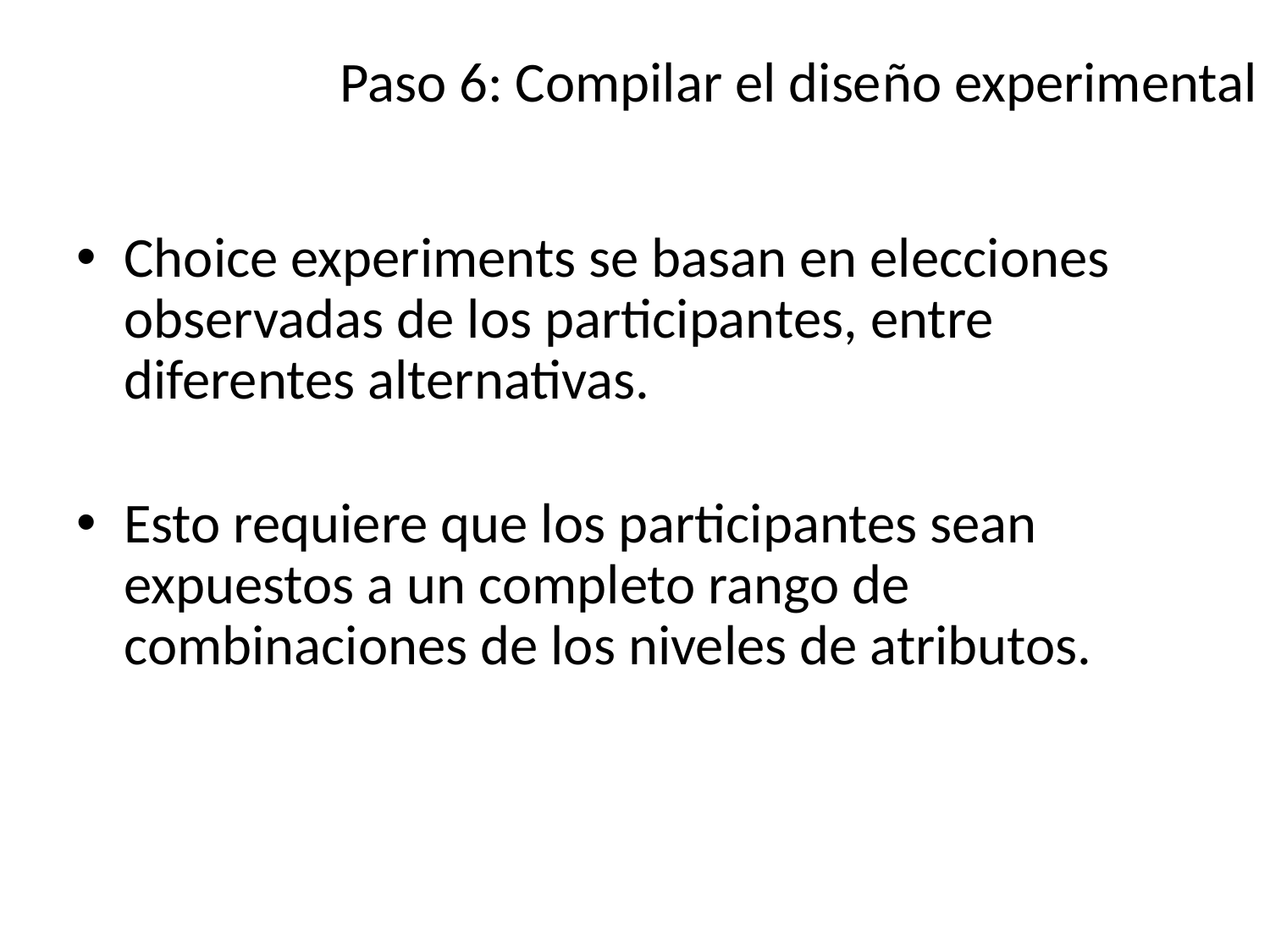

# Paso 6: Compilar el diseño experimental
Choice experiments se basan en elecciones observadas de los participantes, entre diferentes alternativas.

Esto requiere que los participantes sean expuestos a un completo rango de combinaciones de los niveles de atributos.